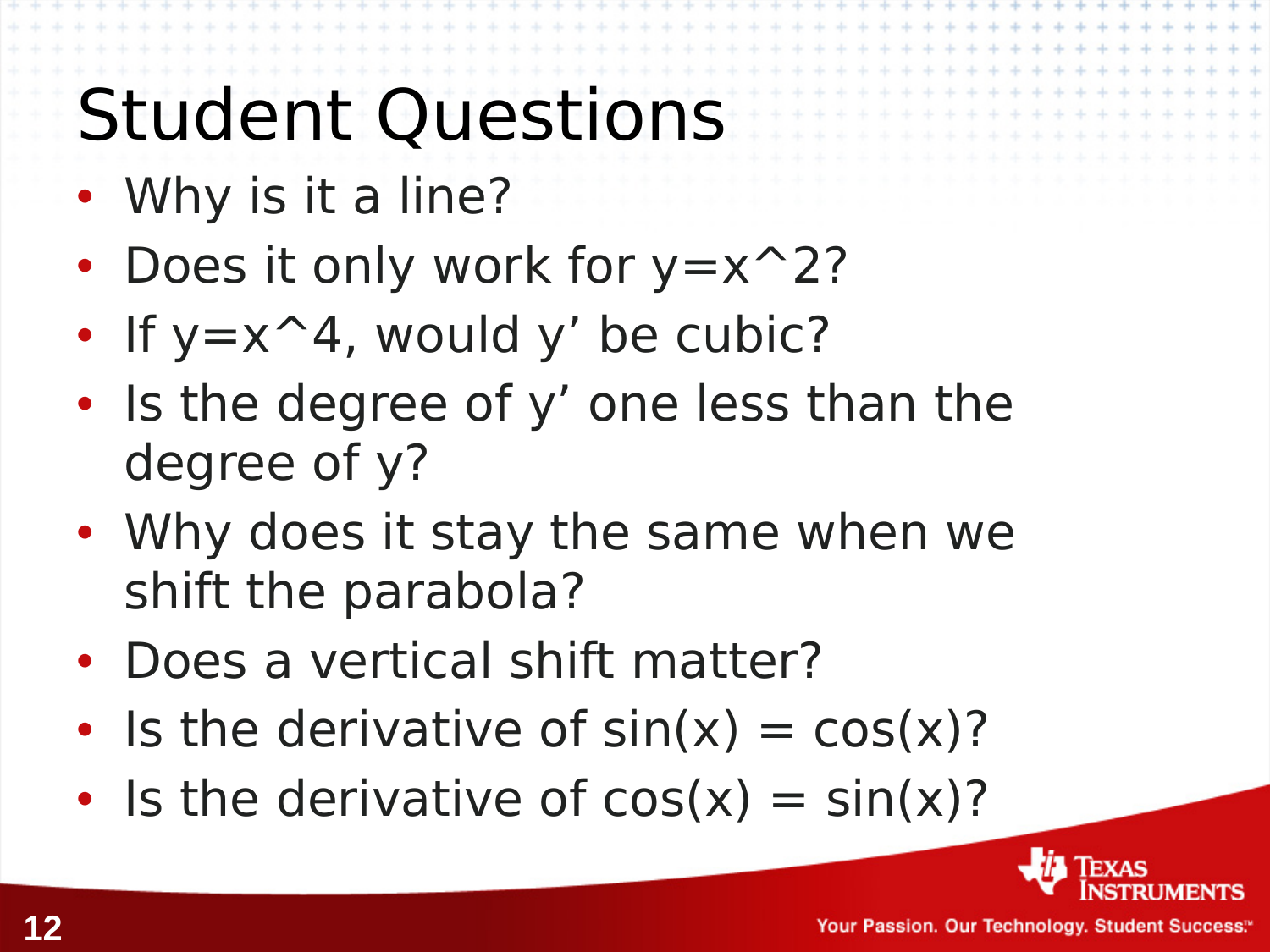

# Student Questions
Why is it a line?
Does it only work for y=x^2?
If y=x^4, would y’ be cubic?
Is the degree of y’ one less than the degree of y?
Why does it stay the same when we shift the parabola?
Does a vertical shift matter?
Is the derivative of sin(x) = cos(x)?
Is the derivative of cos(x) = sin(x)?